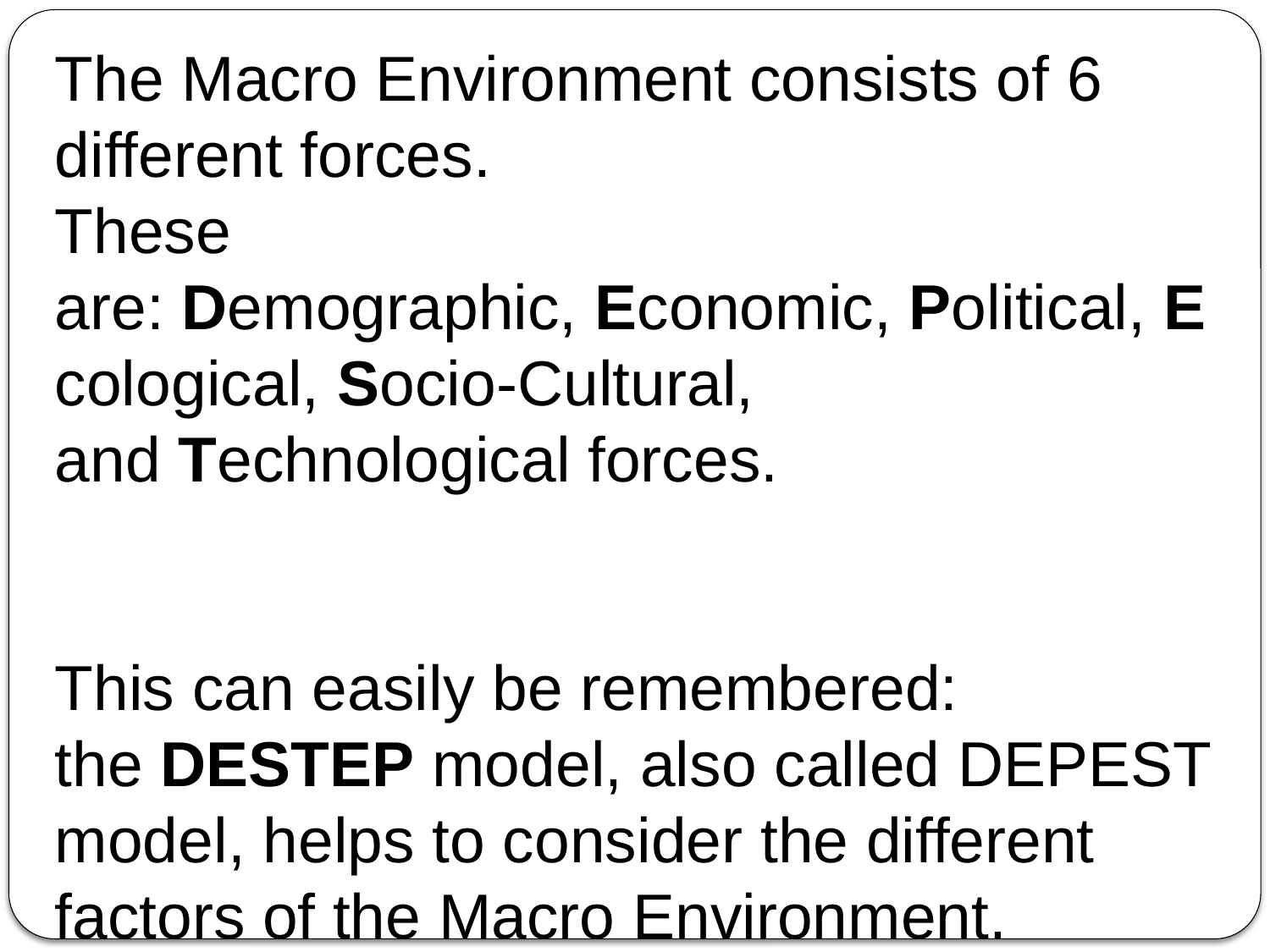

The Macro Environment consists of 6 different forces.
These are: Demographic, Economic, Political, Ecological, Socio-Cultural, and Technological forces.

This can easily be remembered: the DESTEP model, also called DEPEST model, helps to consider the different factors of the Macro Environment.